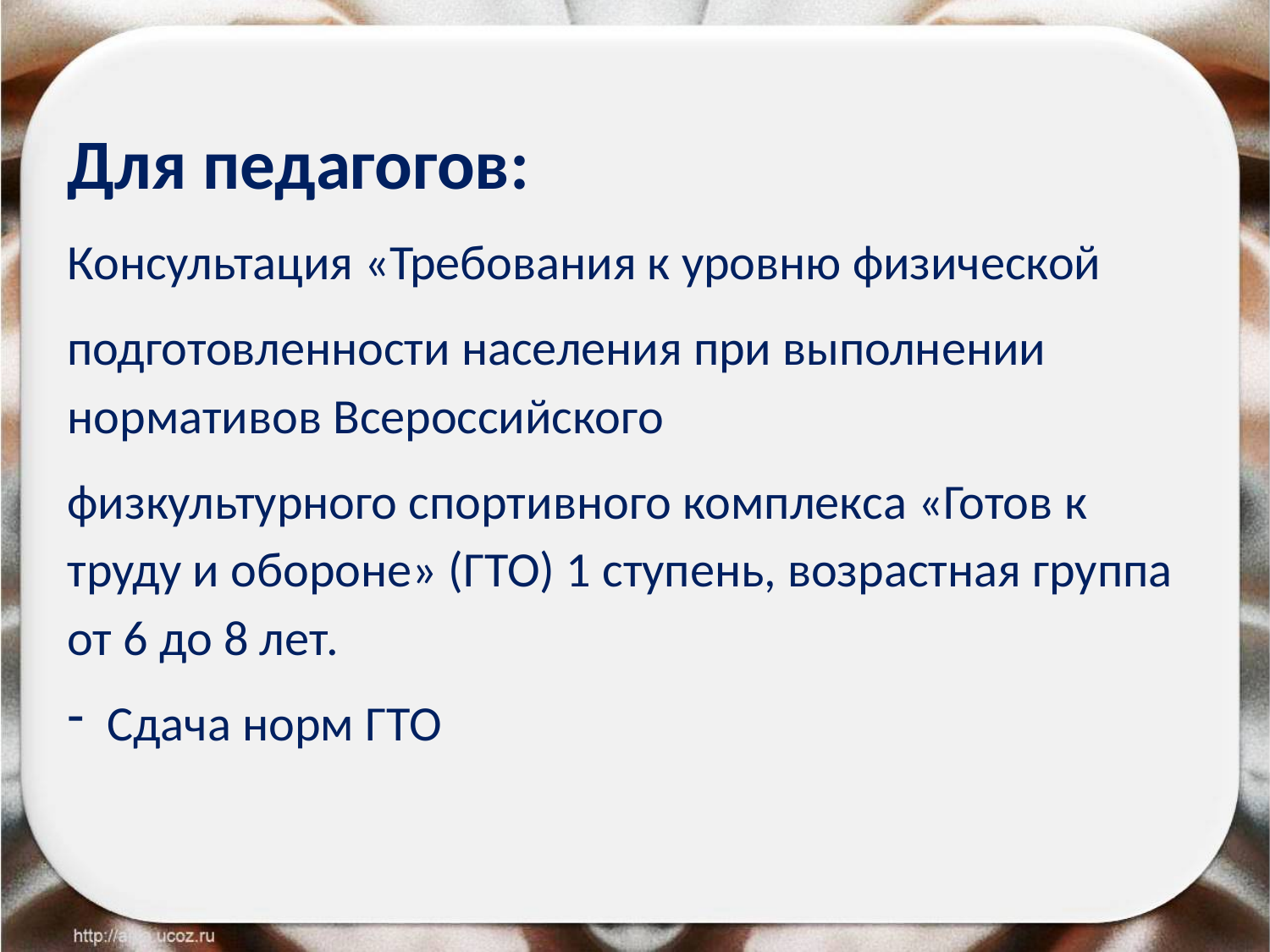

Для педагогов:
Консультация «Требования к уровню физической
подготовленности населения при выполнении нормативов Всероссийского
физкультурного спортивного комплекса «Готов к труду и обороне» (ГТО) 1 ступень, возрастная группа от 6 до 8 лет.
Сдача норм ГТО